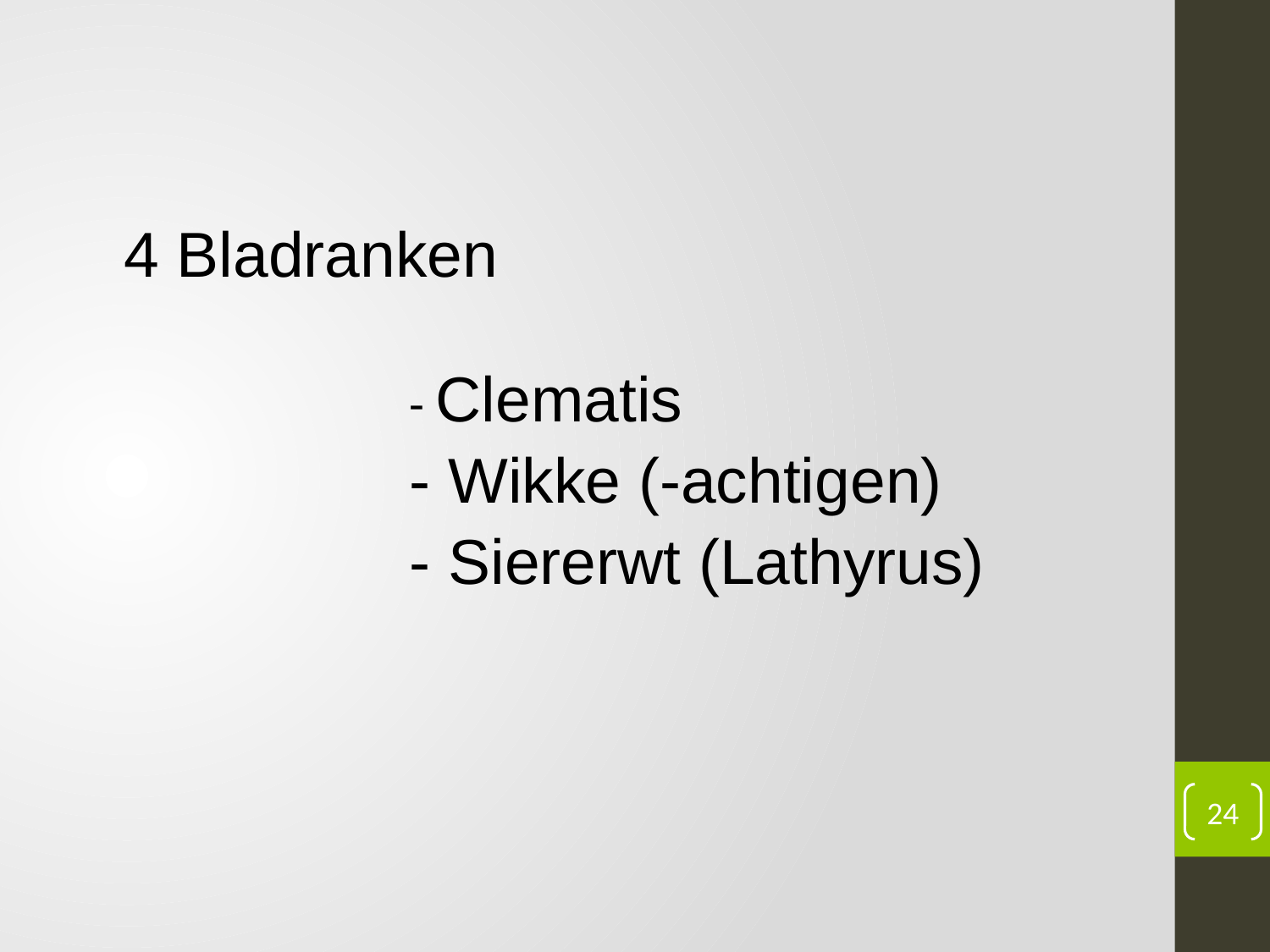

#
4 Bladranken

			- Clematis
			- Wikke (-achtigen)
			- Siererwt (Lathyrus)
24